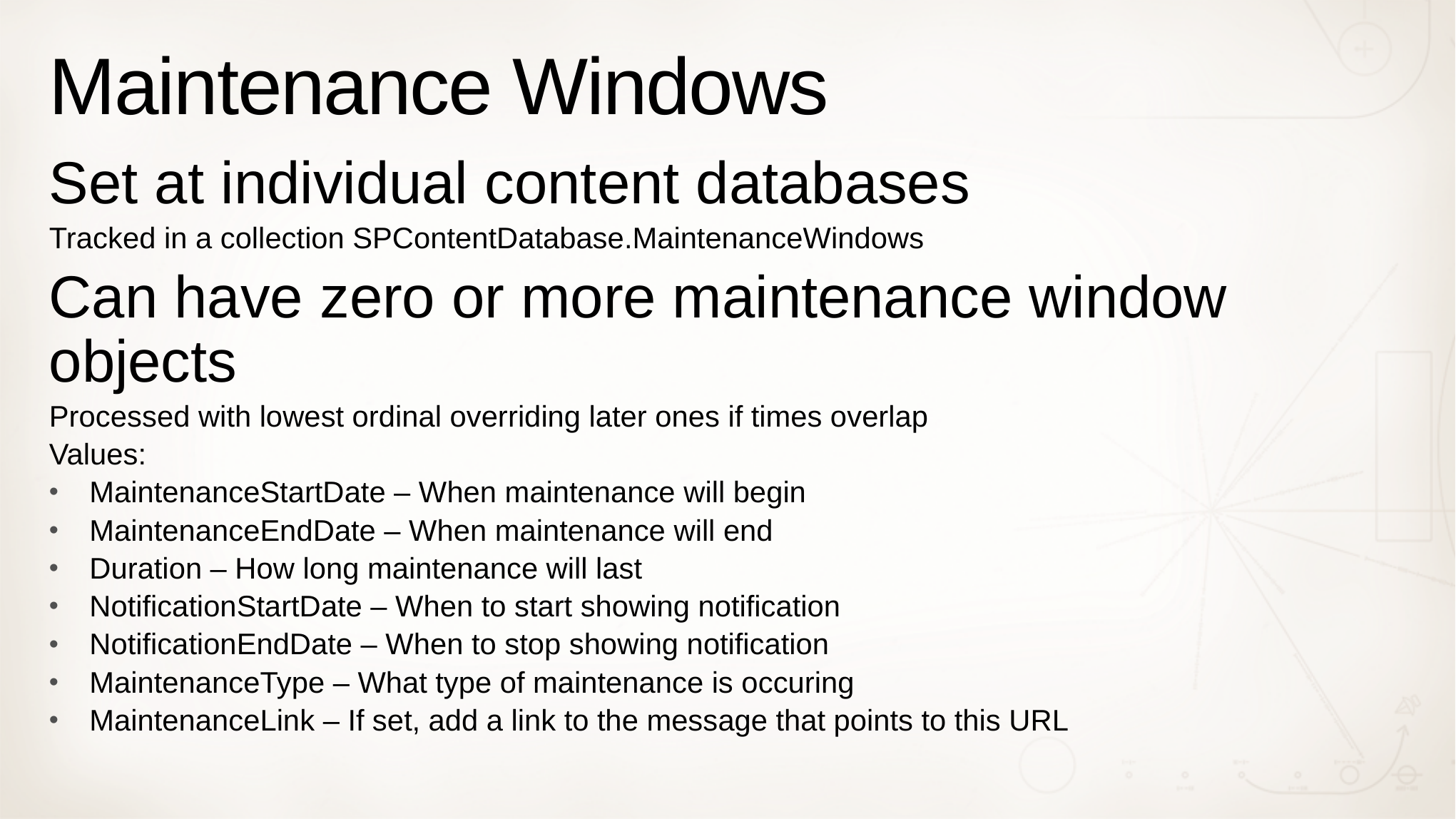

# Maintenance Windows
Set at individual content databases
Tracked in a collection SPContentDatabase.MaintenanceWindows
Can have zero or more maintenance window objects
Processed with lowest ordinal overriding later ones if times overlap
Values:
MaintenanceStartDate – When maintenance will begin
MaintenanceEndDate – When maintenance will end
Duration – How long maintenance will last
NotificationStartDate – When to start showing notification
NotificationEndDate – When to stop showing notification
MaintenanceType – What type of maintenance is occuring
MaintenanceLink – If set, add a link to the message that points to this URL